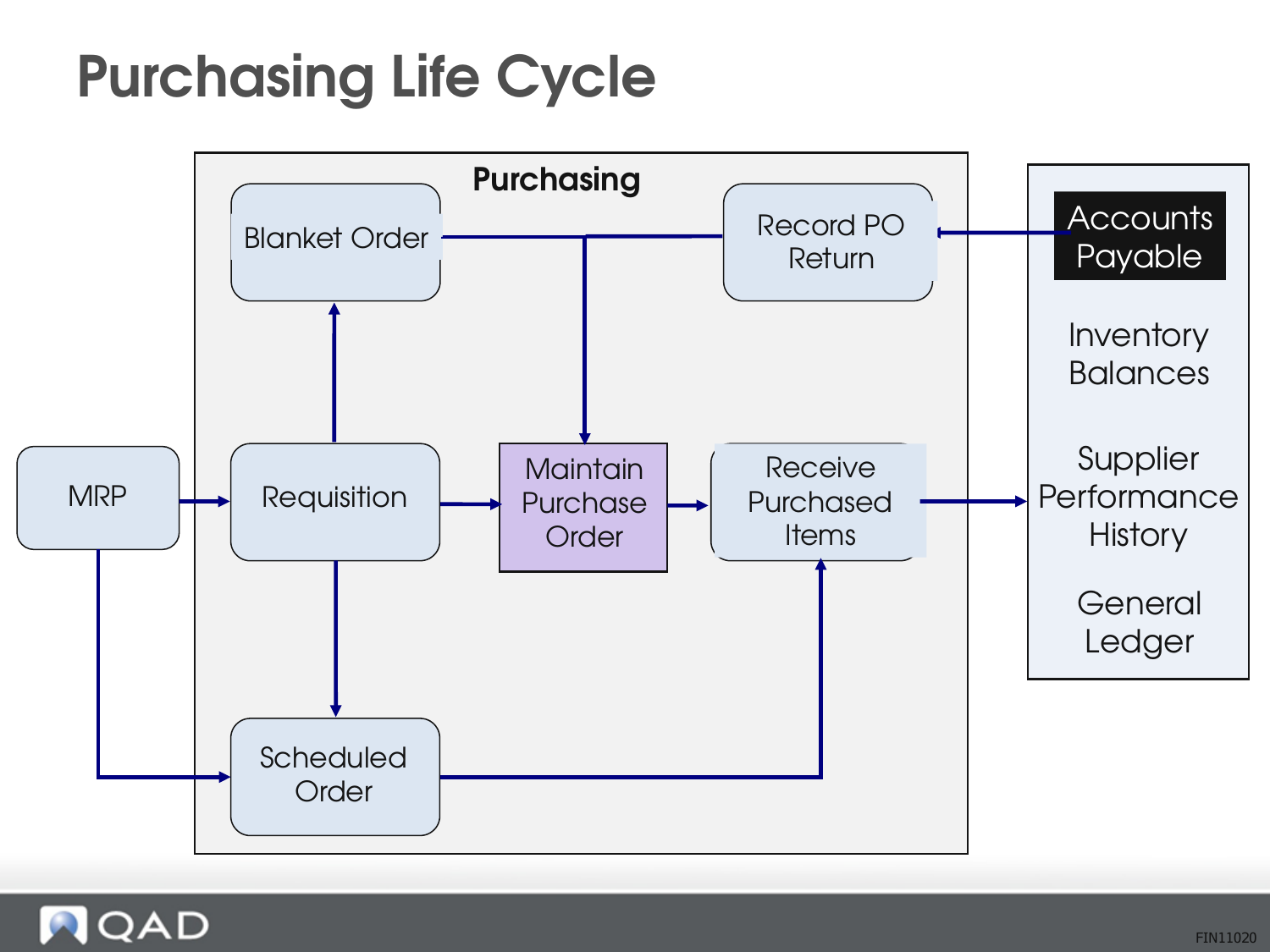

# Purchasing Life Cycle

Purchasing

Blanket Order

Record PO
Return
Accounts
Payable

Inventory
Balances
Supplier
Performance
History

Requisition

Maintain Purchase
Order

Receive Purchased
Items

MRP

General
Ledger

Scheduled
Order
FIN11020